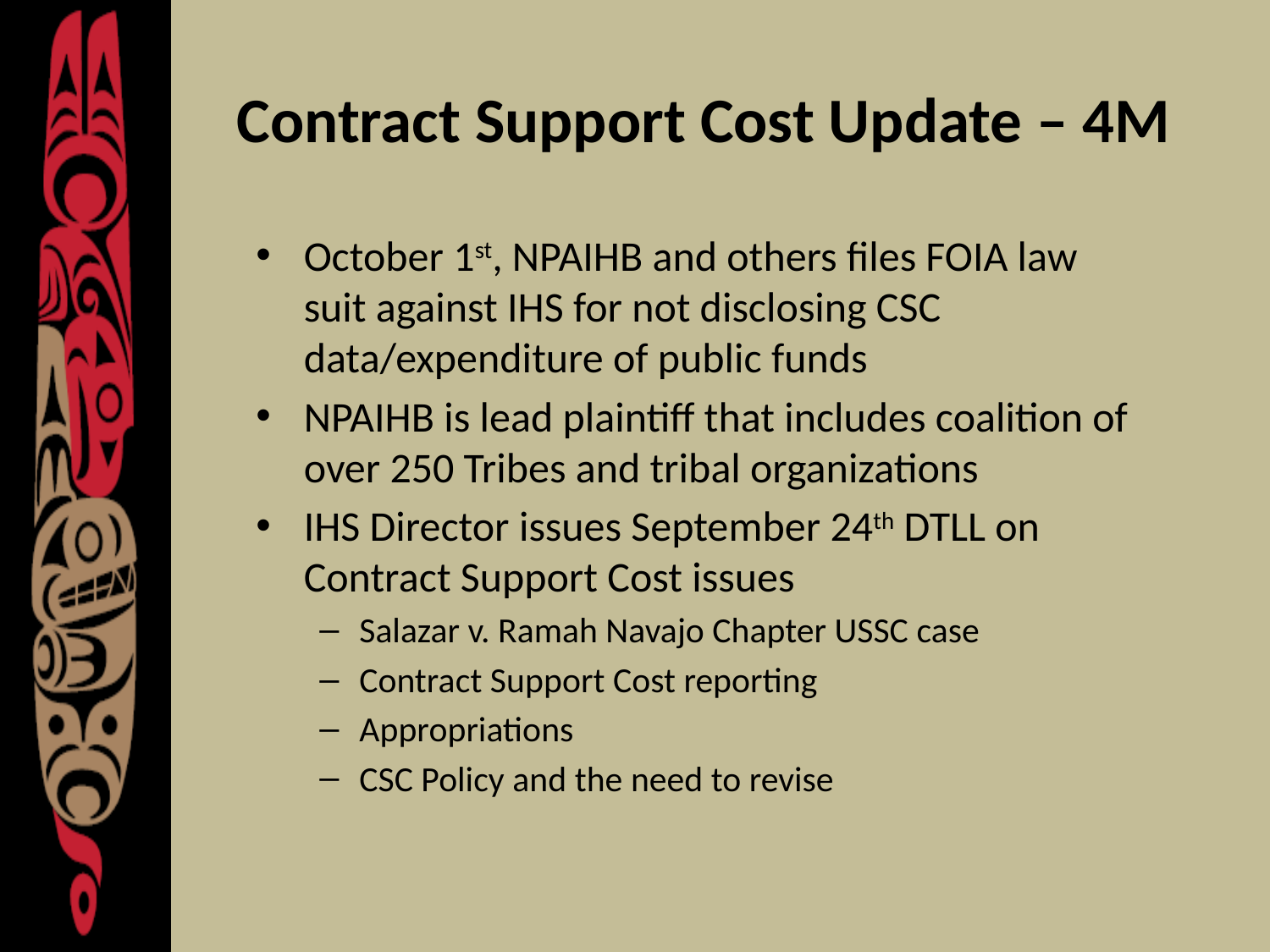

# Contract Support Cost Update – 4M
October 1st, NPAIHB and others files FOIA law suit against IHS for not disclosing CSC data/expenditure of public funds
NPAIHB is lead plaintiff that includes coalition of over 250 Tribes and tribal organizations
IHS Director issues September 24th DTLL on Contract Support Cost issues
Salazar v. Ramah Navajo Chapter USSC case
Contract Support Cost reporting
Appropriations
CSC Policy and the need to revise